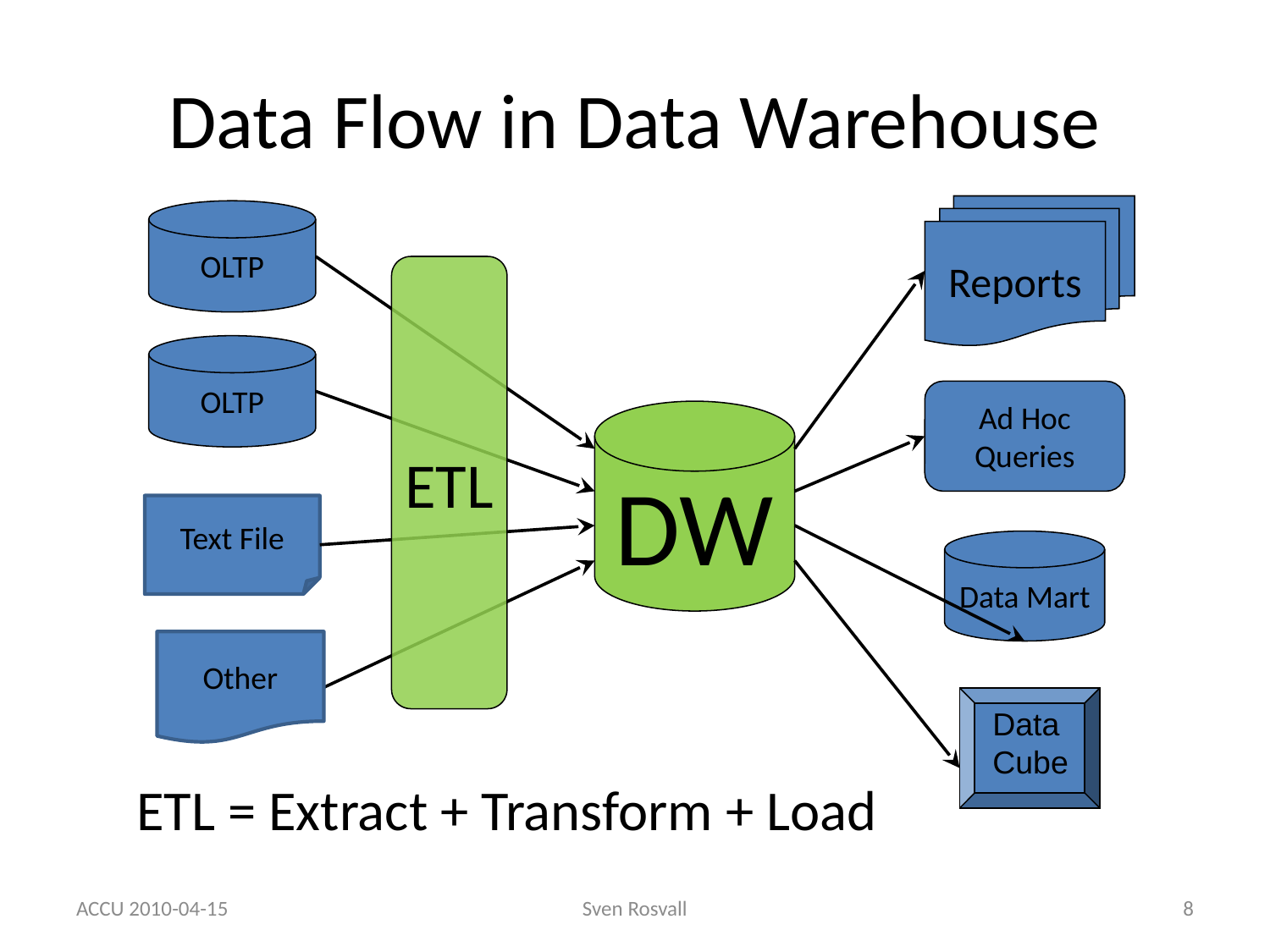

# Data Flow in Data Warehouse
Reports
OLTP
ETL
OLTP
Ad Hoc
Queries
DW
Text File
Data Mart
Other

Data
Cube
ETL = Extract + Transform + Load
ACCU 2010-04-15
Sven Rosvall
8